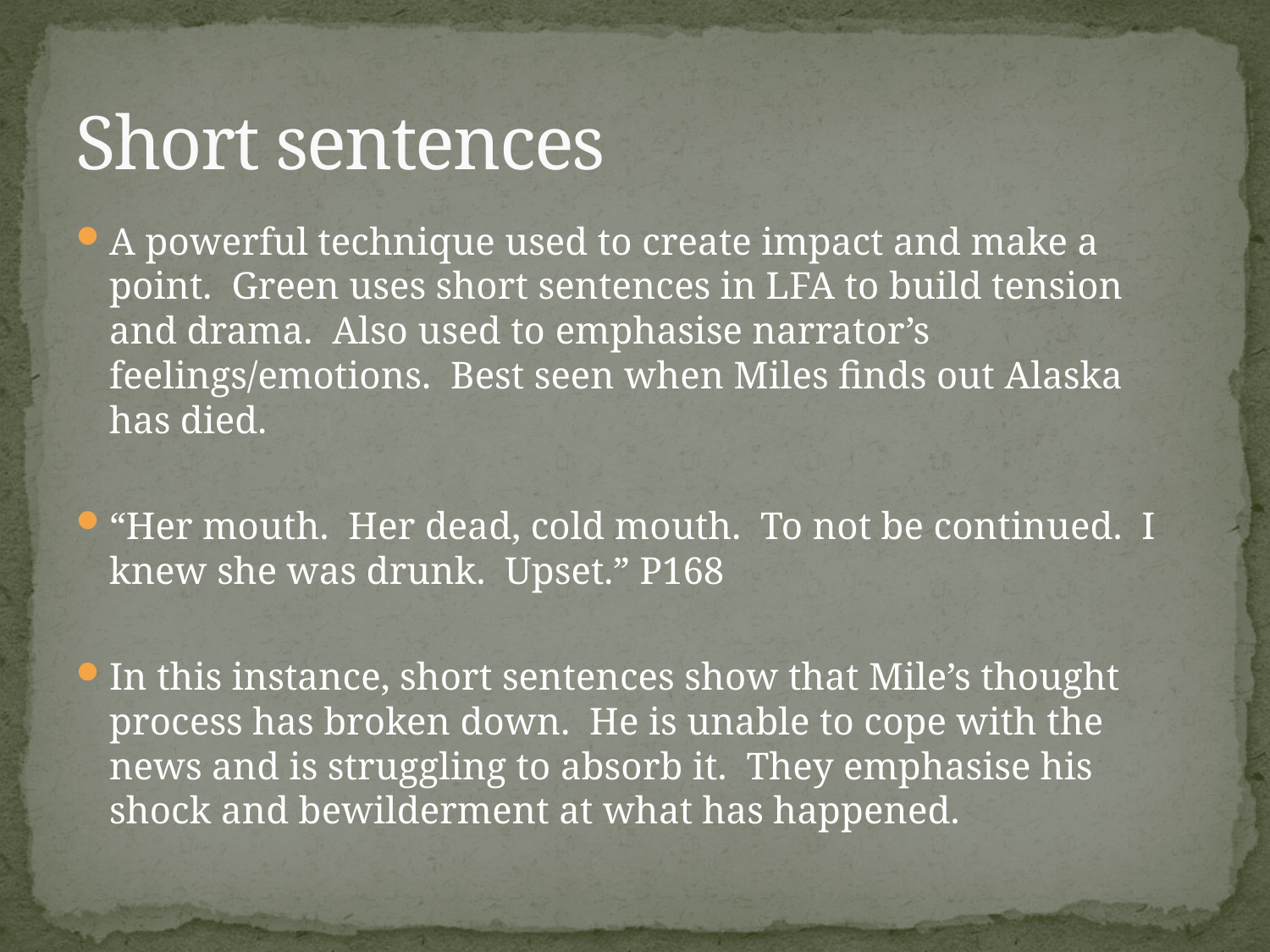

# Short sentences
A powerful technique used to create impact and make a point.  Green uses short sentences in LFA to build tension and drama.  Also used to emphasise narrator’s feelings/emotions.  Best seen when Miles finds out Alaska has died.

“Her mouth.  Her dead, cold mouth.  To not be continued.  I knew she was drunk.  Upset.” P168

In this instance, short sentences show that Mile’s thought process has broken down.  He is unable to cope with the news and is struggling to absorb it.  They emphasise his shock and bewilderment at what has happened.